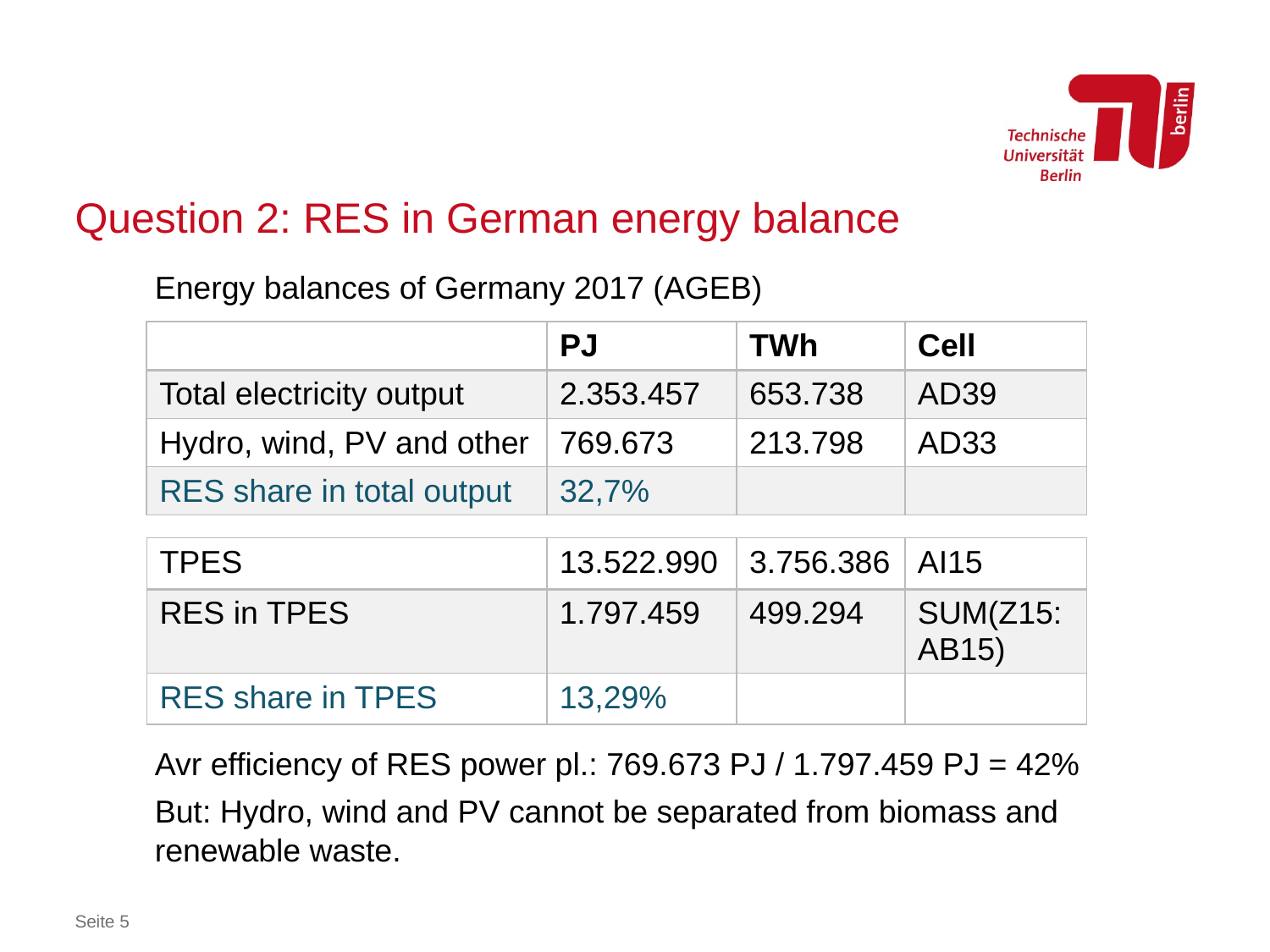

# Question 2: RES in German energy balance
Energy balances of Germany 2017 (AGEB)

Avr efficiency of RES power pl.: 769.673 PJ / 1.797.459 PJ = 42%
But: Hydro, wind and PV cannot be separated from biomass and renewable waste.

|  | PJ | TWh | Cell |
| --- | --- | --- | --- |
| Total electricity output | 2.353.457 | 653.738 | AD39 |
| Hydro, wind, PV and other | 769.673 | 213.798 | AD33 |
| RES share in total output | 32,7% |  |  |
| TPES | 13.522.990 | 3.756.386 | AI15 |
| --- | --- | --- | --- |
| RES in TPES | 1.797.459 | 499.294 | SUM(Z15:AB15) |
| RES share in TPES | 13,29% |  |  |
Seite 5